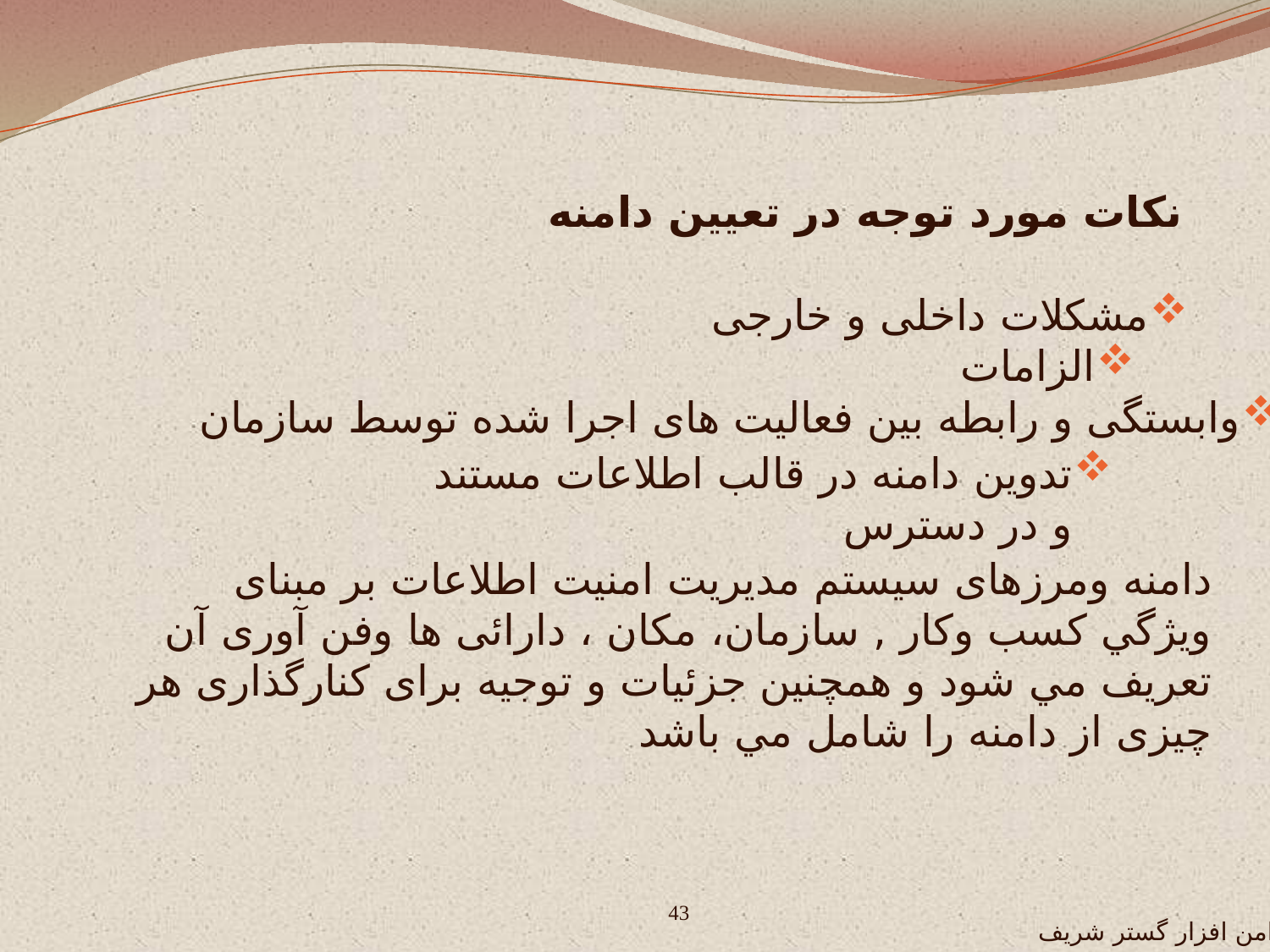

# نکات مورد توجه در تعیین دامنه
مشکلات داخلی و خارجی
الزامات
وابستگی و رابطه بین فعالیت های اجرا شده توسط سازمان
تدوین دامنه در قالب اطلاعات مستند و در دسترس
دامنه ومرزهای سيستم مديريت امنيت اطلاعات بر مبنای ويژگي کسب وکار , سازمان، مکان ، دارائی ها وفن آوری آن تعريف مي شود و همچنين جزئيات و توجيه برای کنارگذاری هر چيزی از دامنه را شامل مي باشد